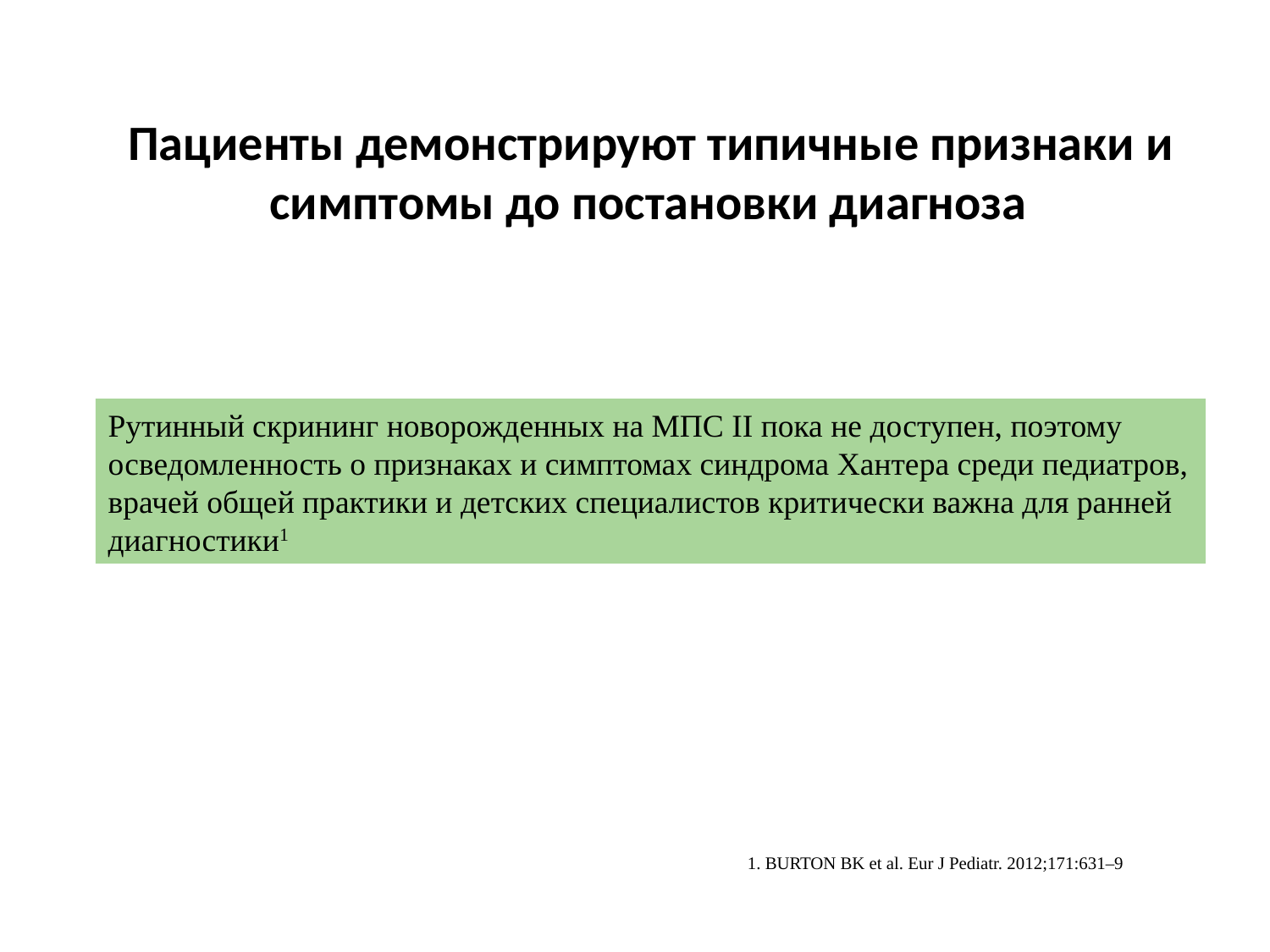

# Пациенты демонстрируют типичные признаки и симптомы до постановки диагноза
Рутинный скрининг новорожденных на МПС II пока не доступен, поэтому осведомленность о признаках и симптомах синдрома Хантера среди педиатров, врачей общей практики и детских специалистов критически важна для ранней диагностики1
1. BURTON BK et al. Eur J Pediatr. 2012;171:631‒9